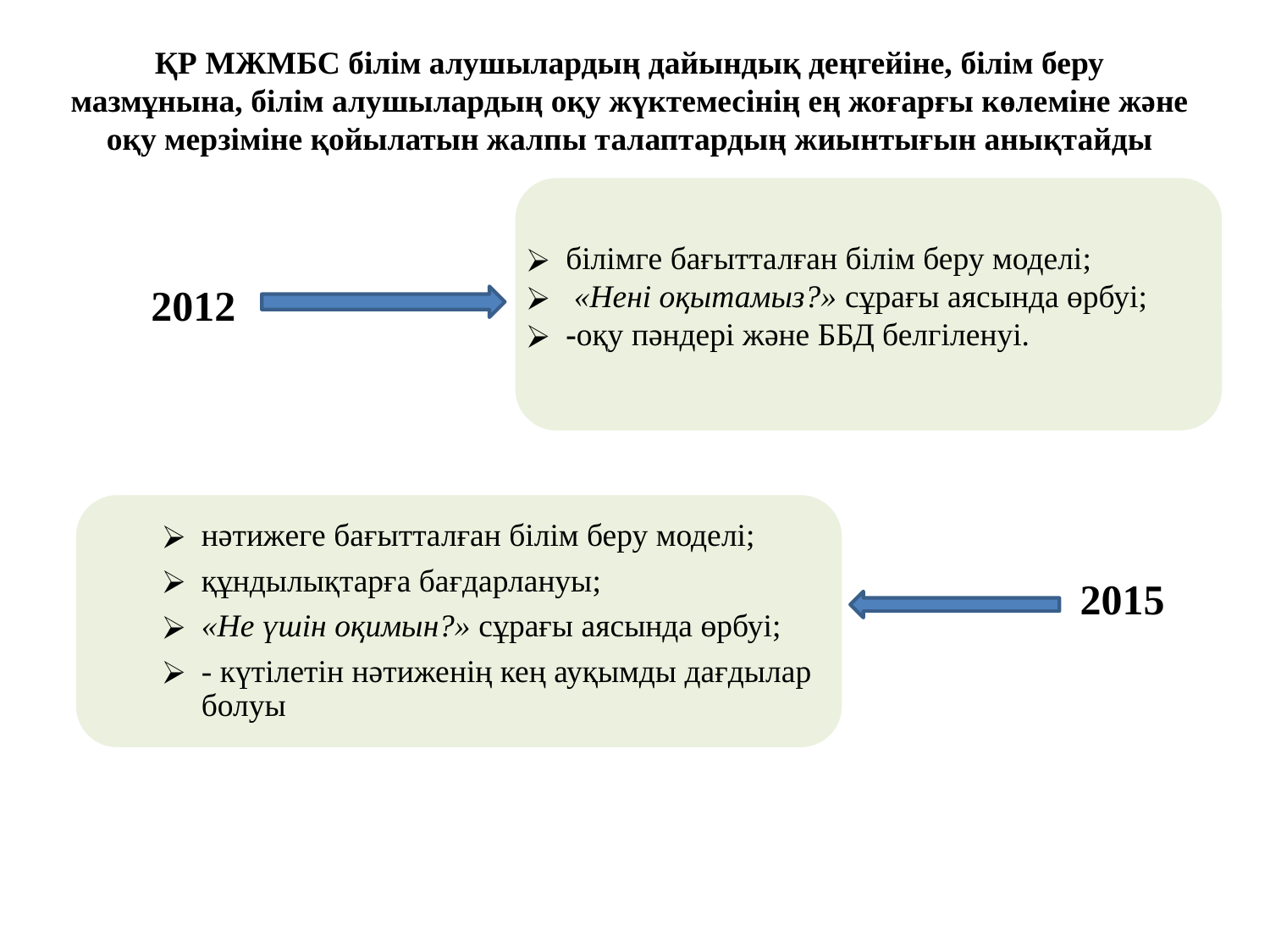

ҚР МЖМБС білім алушылардың дайындық деңгейіне, білім беру мазмұнына, білім алушылардың оқу жүктемесінің ең жоғарғы көлеміне және оқу мерзіміне қойылатын жалпы талаптардың жиынтығын анықтайды

білімге бағытталған білім беру моделі;
 «Нені оқытамыз?» сұрағы аясында өрбуі;
-оқу пәндері және ББД белгіленуі.
2012

нәтижеге бағытталған білім беру моделі;
құндылықтарға бағдарлануы;
«Не үшін оқимын?» сұрағы аясында өрбуі;
- күтілетін нәтиженің кең ауқымды дағдылар болуы
2015